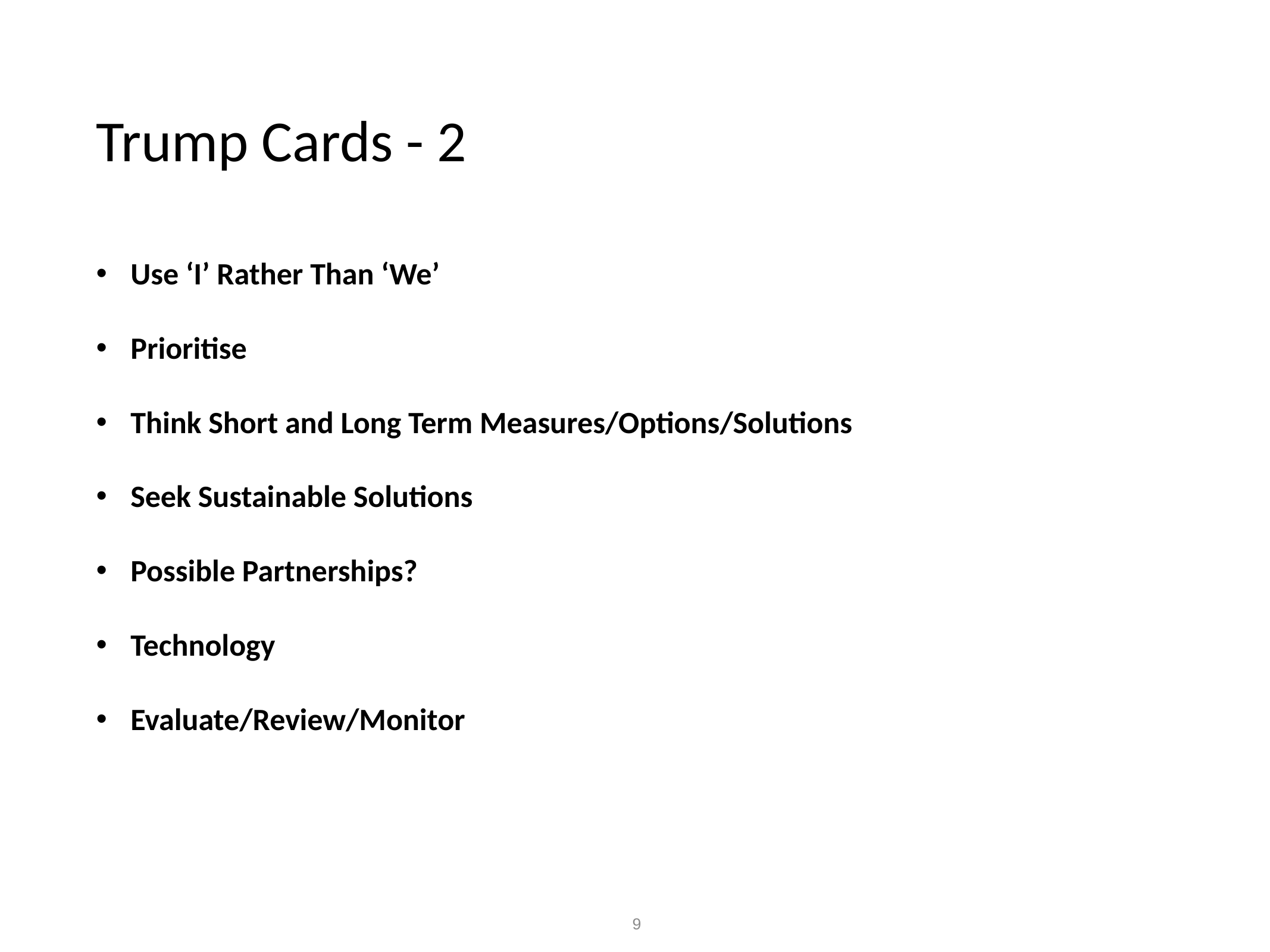

# Trump Cards - 2
Use ‘I’ Rather Than ‘We’
Prioritise
Think Short and Long Term Measures/Options/Solutions
Seek Sustainable Solutions
Possible Partnerships?
Technology
Evaluate/Review/Monitor
9